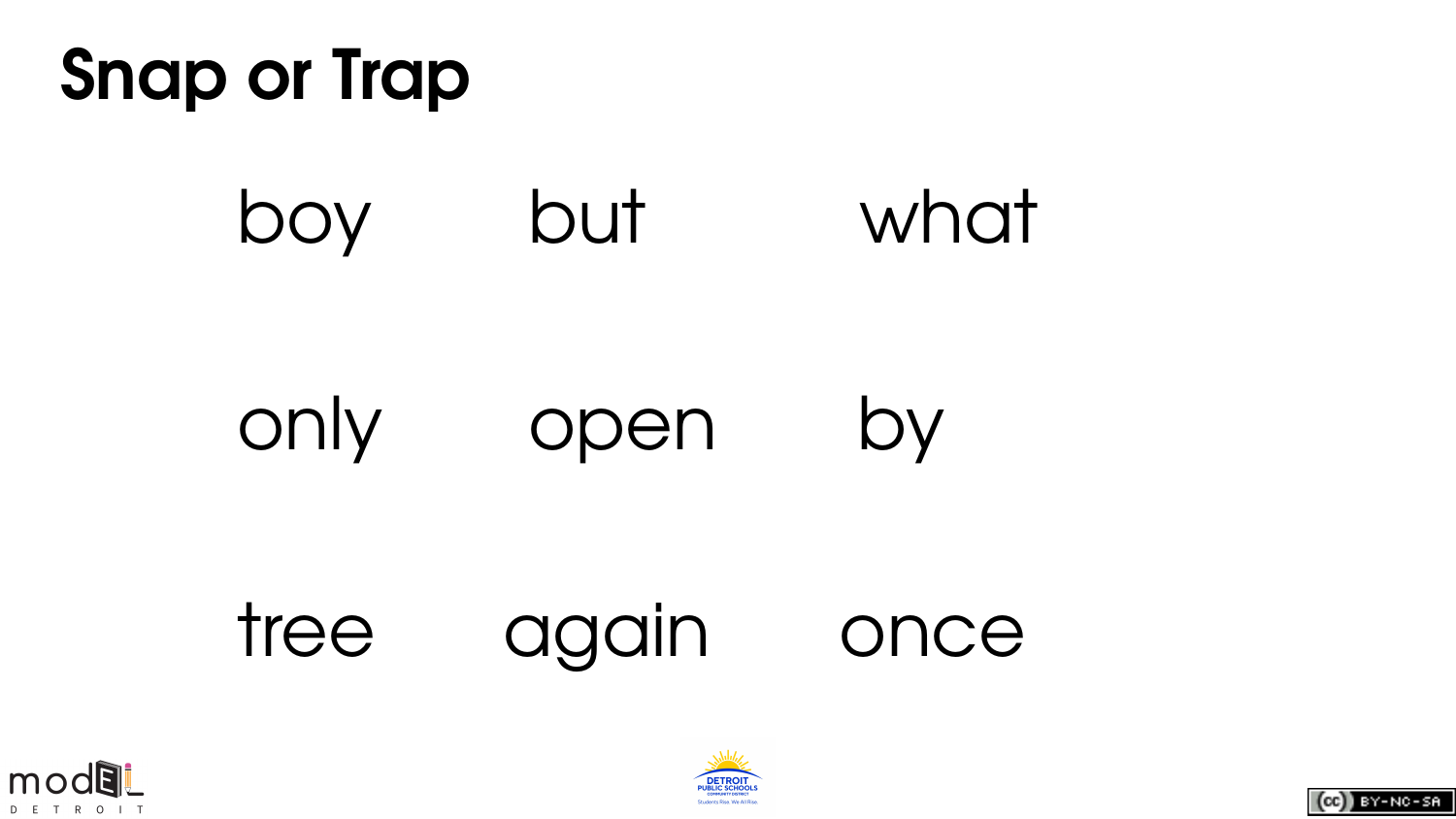

# Snap or Trap
boy		but		  what

only	open       by

tree	      again	 once